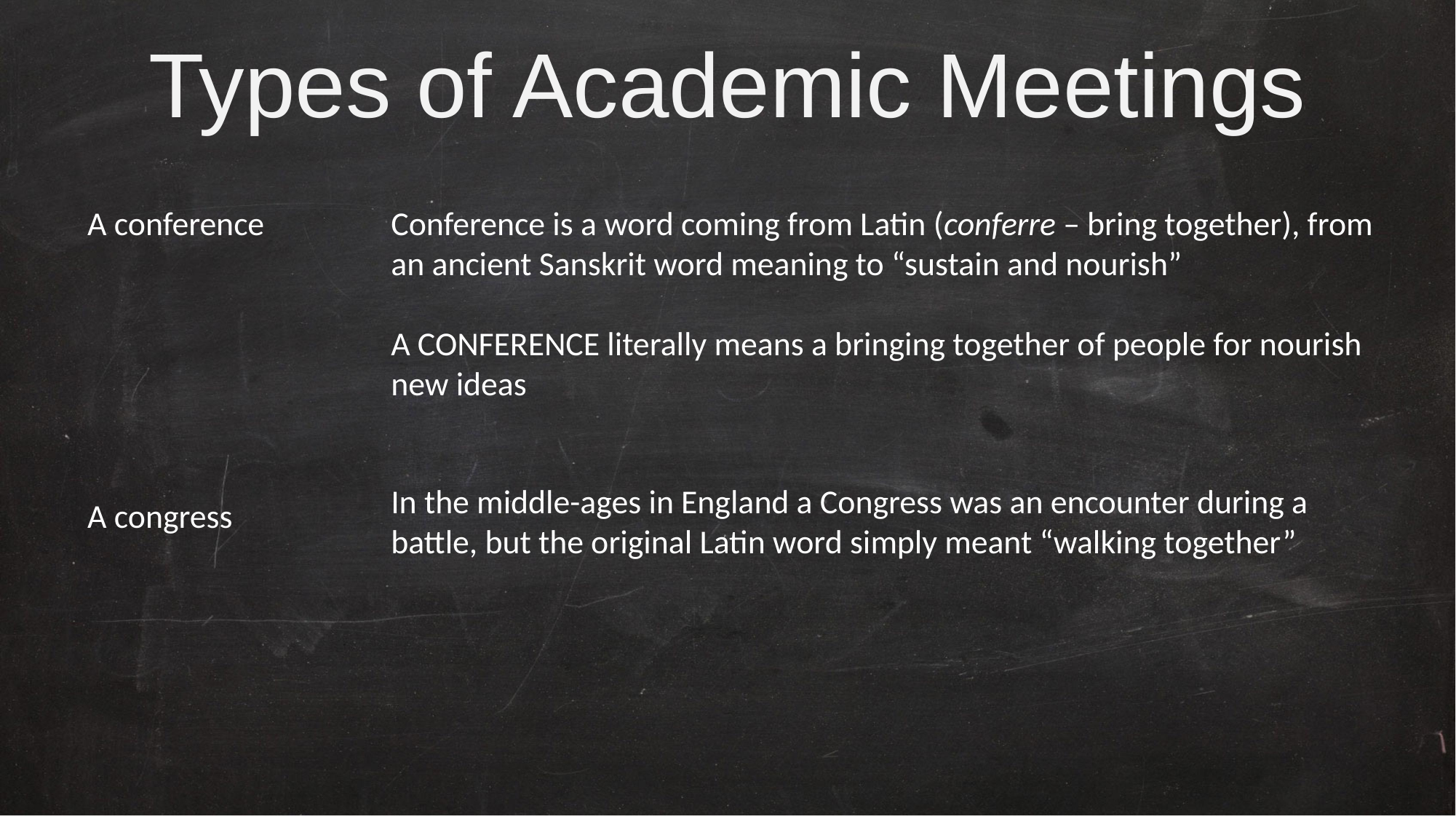

# Types of Academic Meetings
A conference
Conference is a word coming from Latin (conferre – bring together), from an ancient Sanskrit word meaning to “sustain and nourish”

A CONFERENCE literally means a bringing together of people for nourish new ideas
In the middle-ages in England a Congress was an encounter during a battle, but the original Latin word simply meant “walking together”
A congress